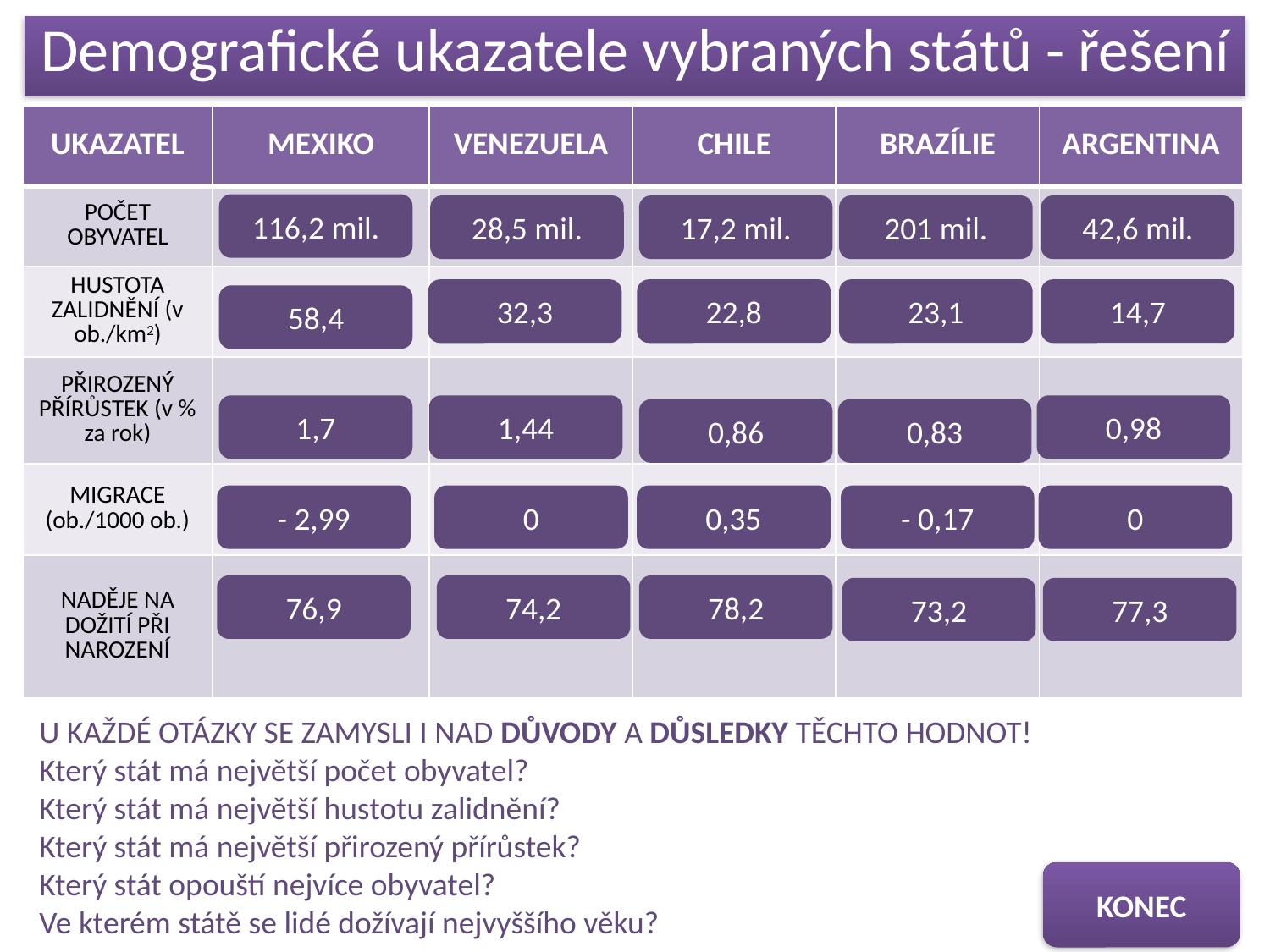

# Demografické ukazatele vybraných států - řešení
| UKAZATEL | MEXIKO | VENEZUELA | CHILE | BRAZÍLIE | ARGENTINA |
| --- | --- | --- | --- | --- | --- |
| POČET OBYVATEL |  |  |  |  |  |
| HUSTOTA ZALIDNĚNÍ (v ob./km2) |  |  |  |  |  |
| PŘIROZENÝ PŘÍRŮSTEK (v % za rok) |  |  |  |  |  |
| MIGRACE (ob./1000 ob.) |  |  |  |  |  |
| NADĚJE NA DOŽITÍ PŘI NAROZENÍ |  |  |  |  |  |
116,2 mil.
28,5 mil.
17,2 mil.
201 mil.
42,6 mil.
32,3
22,8
14,7
23,1
58,4
1,7
1,44
0,98
0,86
0,83
- 2,99
0
0,35
- 0,17
0
76,9
74,2
78,2
73,2
77,3
U KAŽDÉ OTÁZKY SE ZAMYSLI I NAD DŮVODY A DŮSLEDKY TĚCHTO HODNOT!
Který stát má největší počet obyvatel?
Který stát má největší hustotu zalidnění?
Který stát má největší přirozený přírůstek?
Který stát opouští nejvíce obyvatel?
Ve kterém státě se lidé dožívají nejvyššího věku?
KONEC